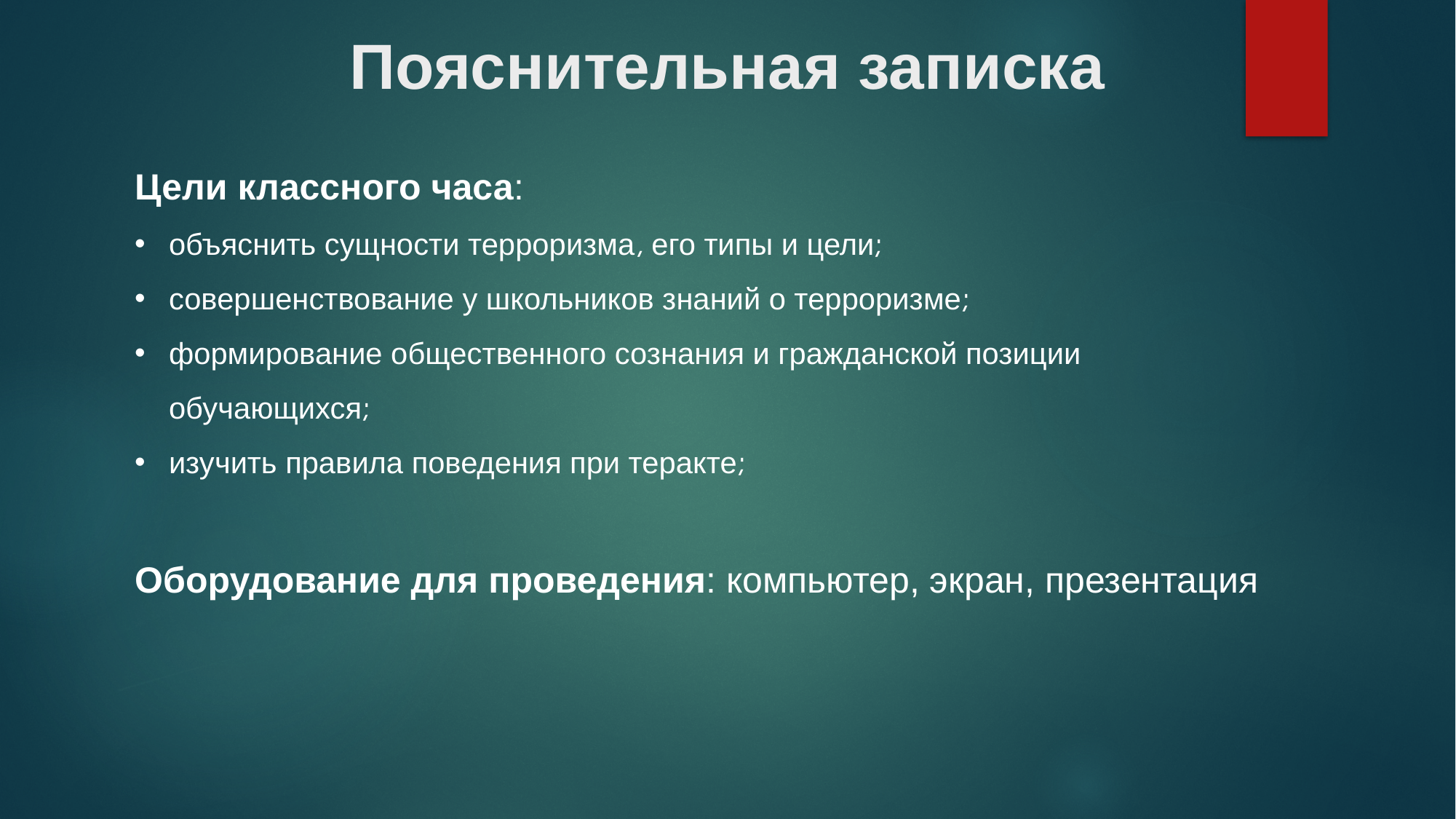

# Пояснительная записка
Цели классного часа:
объяснить сущности терроризма, его типы и цели;
совершенствование у школьников знаний о терроризме;
формирование общественного сознания и гражданской позиции обучающихся;
изучить правила поведения при теракте;

Оборудование для проведения: компьютер, экран, презентация